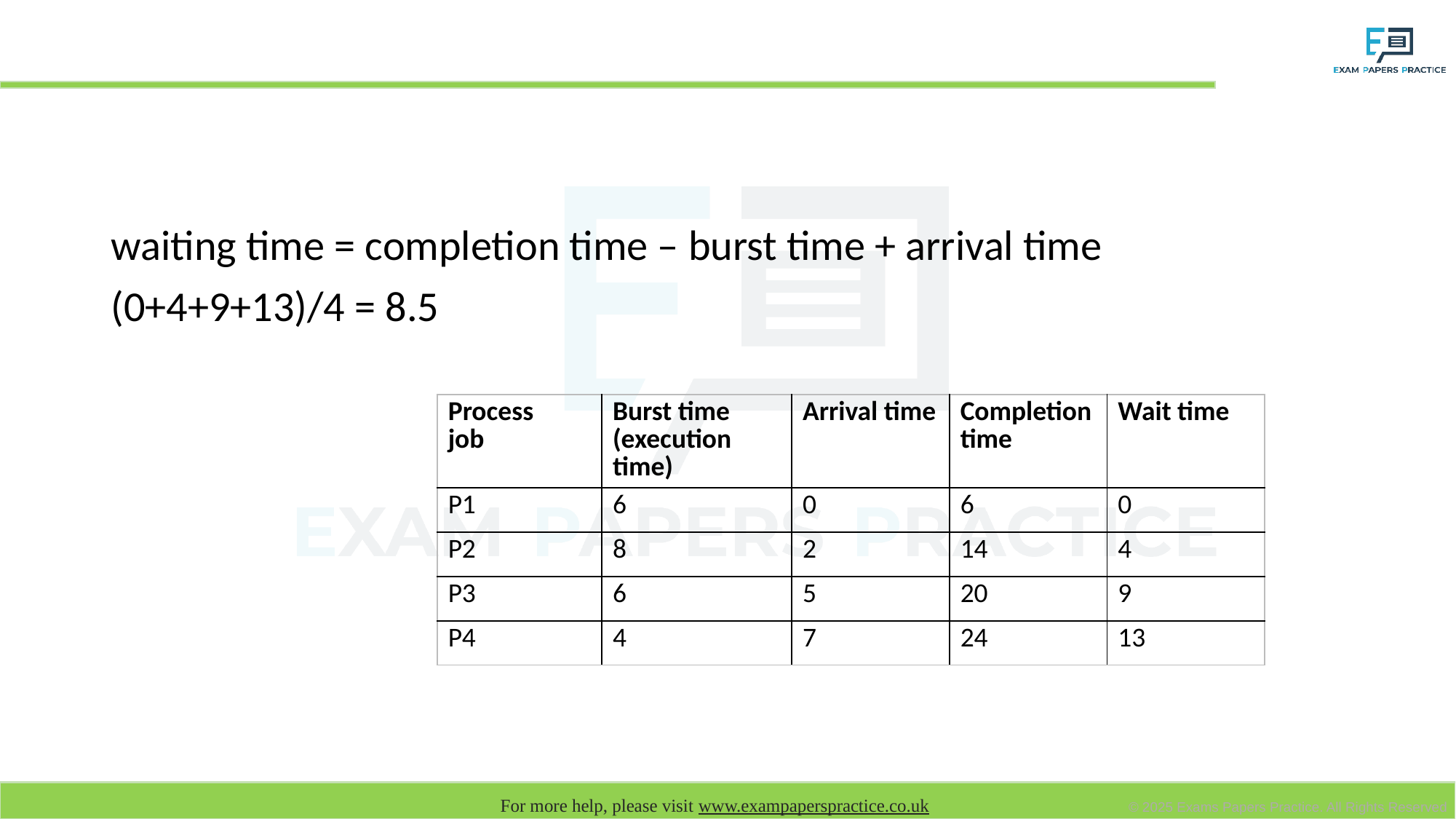

# Average waiting time - FCFS
waiting time = completion time – burst time + arrival time
(0+4+9+13)/4 = 8.5
| Process job | Burst time (execution time) | Arrival time | Completion time | Wait time |
| --- | --- | --- | --- | --- |
| P1 | 6 | 0 | 6 | 0 |
| P2 | 8 | 2 | 14 | 4 |
| P3 | 6 | 5 | 20 | 9 |
| P4 | 4 | 7 | 24 | 13 |